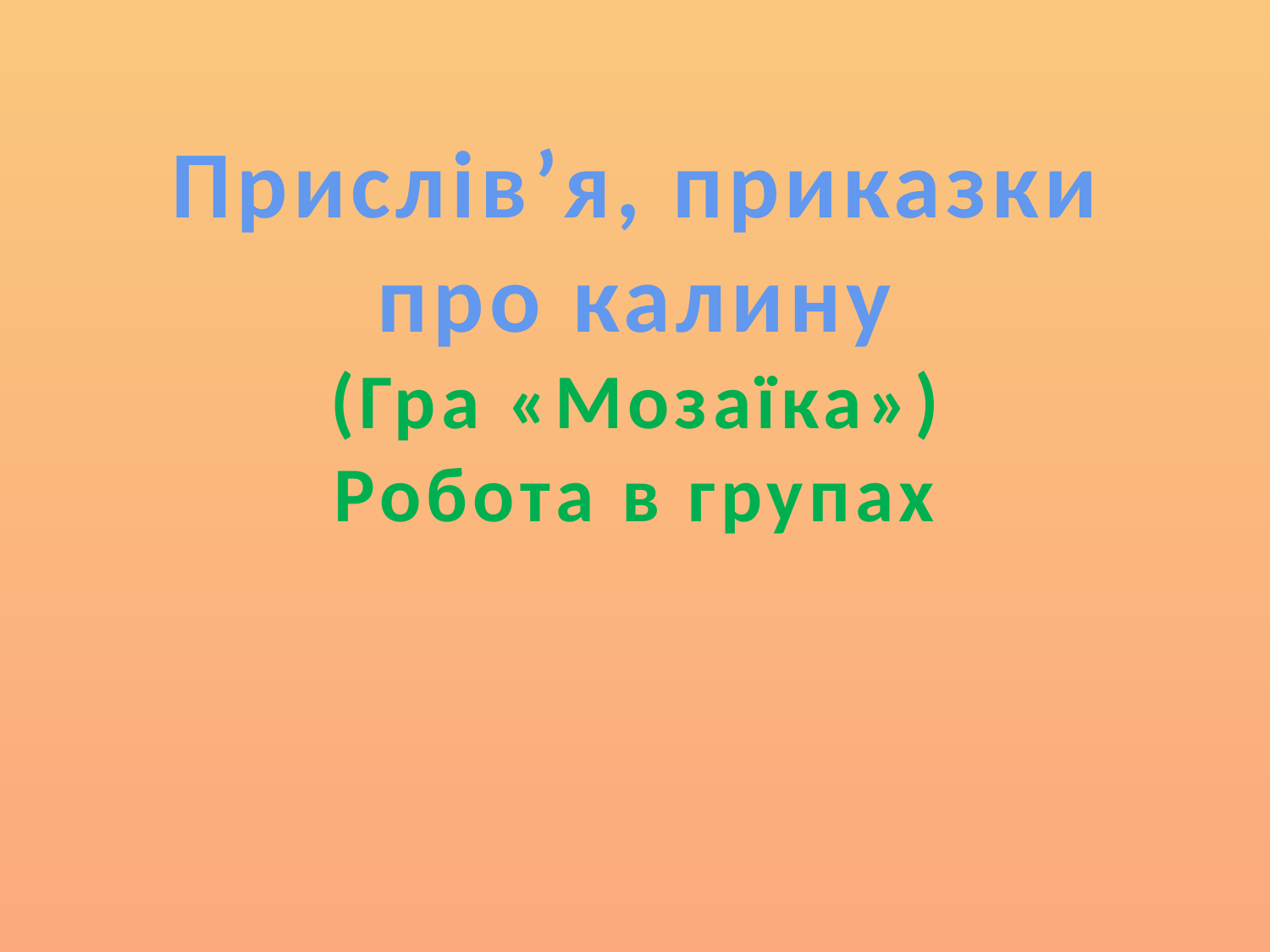

Прислів’я, приказки
 про калину
(Гра «Мозаїка»)
Робота в групах